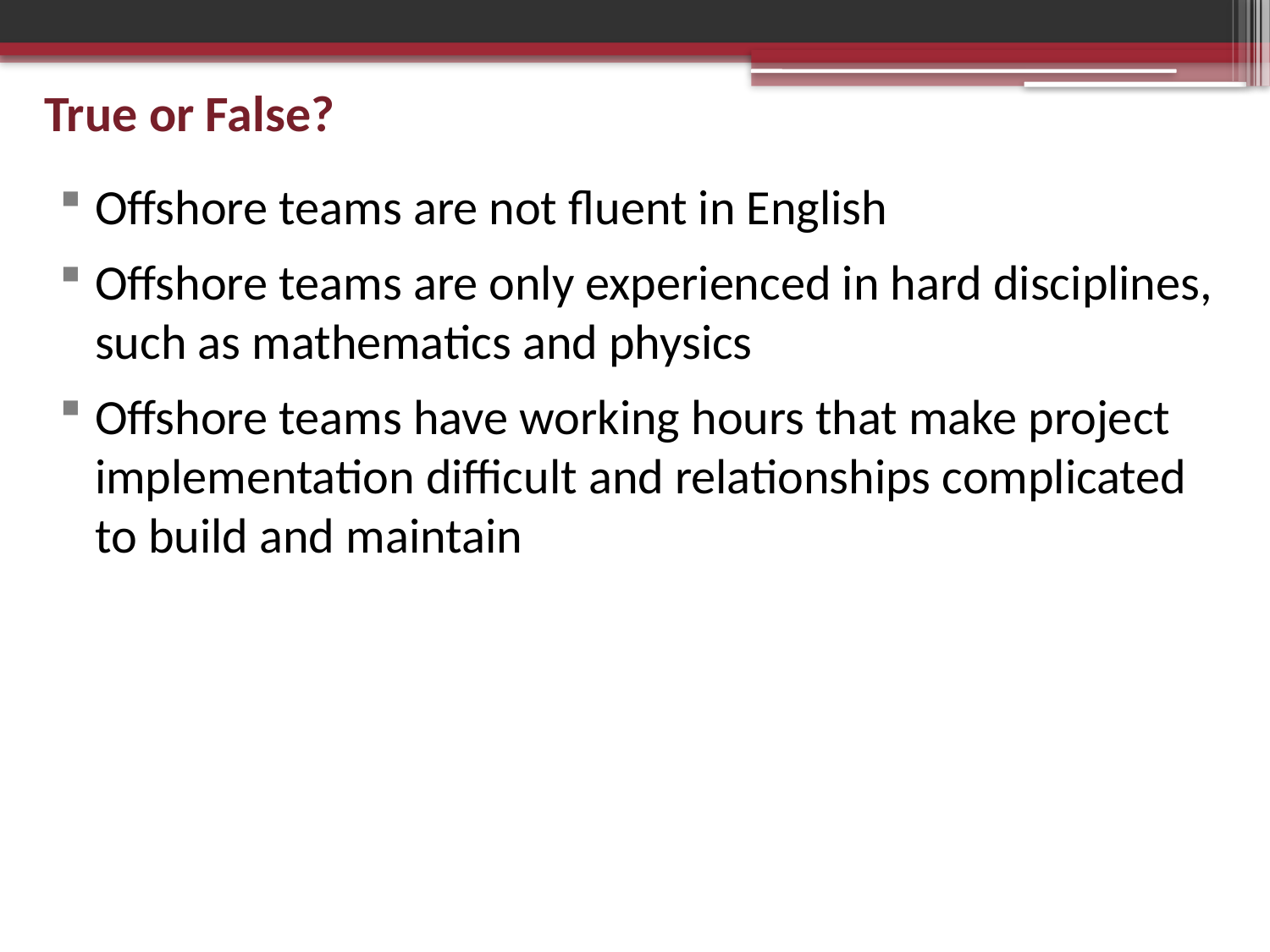

# True or False?
Offshore teams are not fluent in English
Offshore teams are only experienced in hard disciplines, such as mathematics and physics
Offshore teams have working hours that make project implementation difficult and relationships complicated to build and maintain